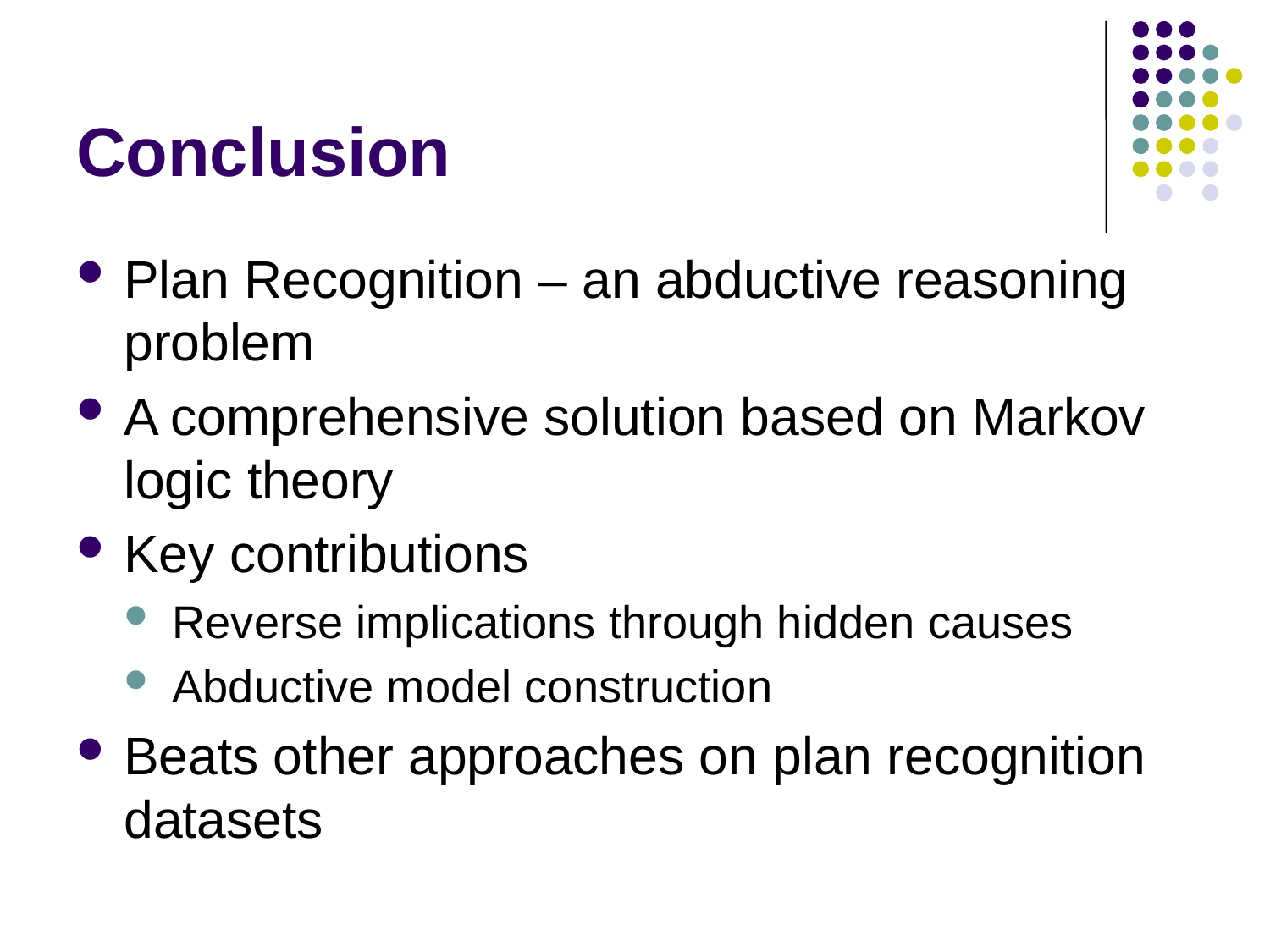

# Conclusion
Plan Recognition – an abductive reasoning problem
A comprehensive solution based on Markov logic theory
Key contributions
Reverse implications through hidden causes
Abductive model construction
Beats other approaches on plan recognition datasets